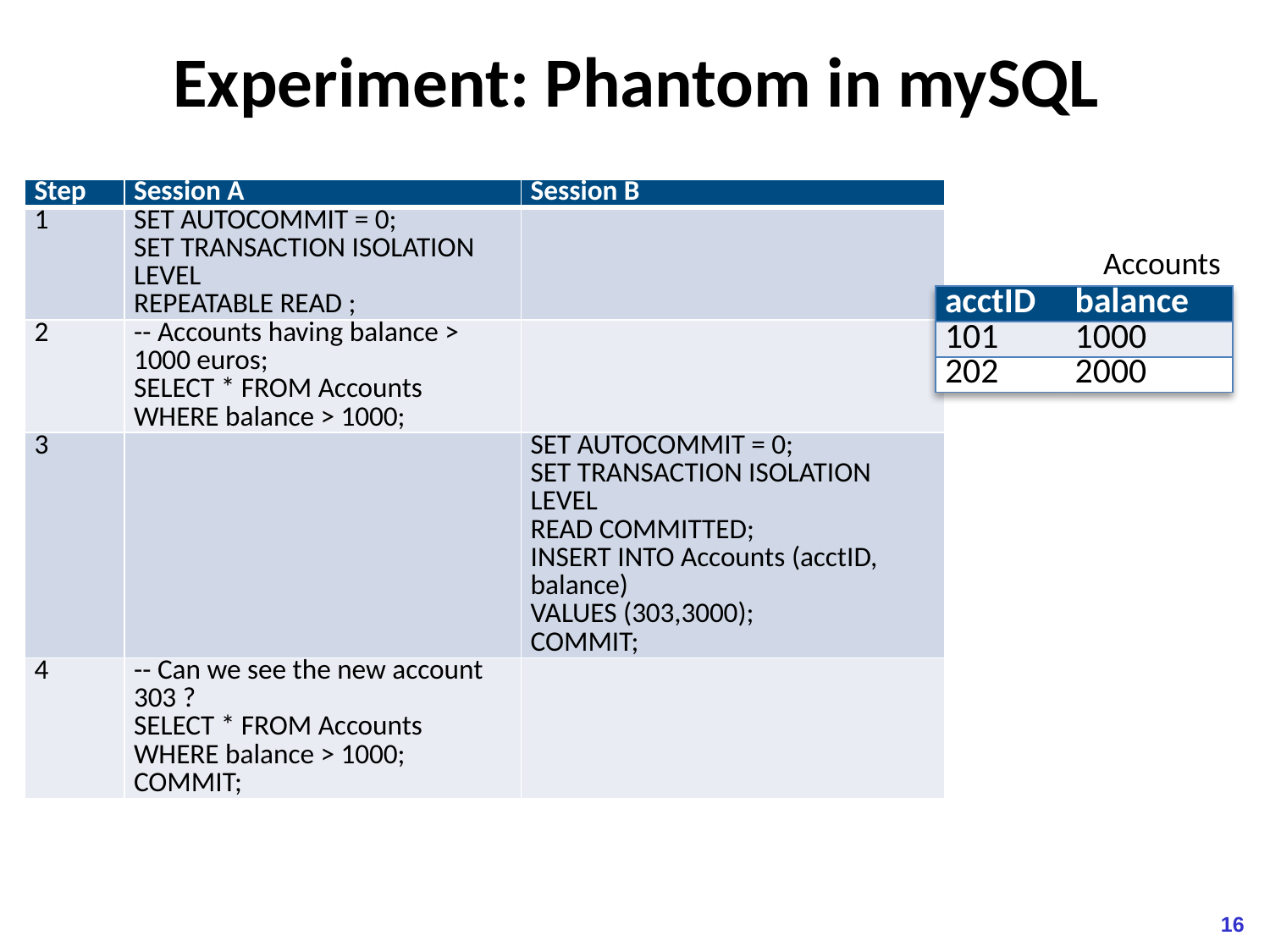

# Experiment: Phantom in mySQL
| Step | Session A | Session B |
| --- | --- | --- |
| 1 | SET AUTOCOMMIT = 0; SET TRANSACTION ISOLATION LEVEL REPEATABLE READ ; |  |
| 2 | -- Accounts having balance > 1000 euros; SELECT \* FROM Accounts WHERE balance > 1000; |  |
| 3 |  | SET AUTOCOMMIT = 0; SET TRANSACTION ISOLATION LEVEL READ COMMITTED; INSERT INTO Accounts (acctID, balance) VALUES (303,3000); COMMIT; |
| 4 | -- Can we see the new account 303 ? SELECT \* FROM Accounts WHERE balance > 1000; COMMIT; |  |
Accounts
| acctID | balance |
| --- | --- |
| 101 | 1000 |
| 202 | 2000 |
16